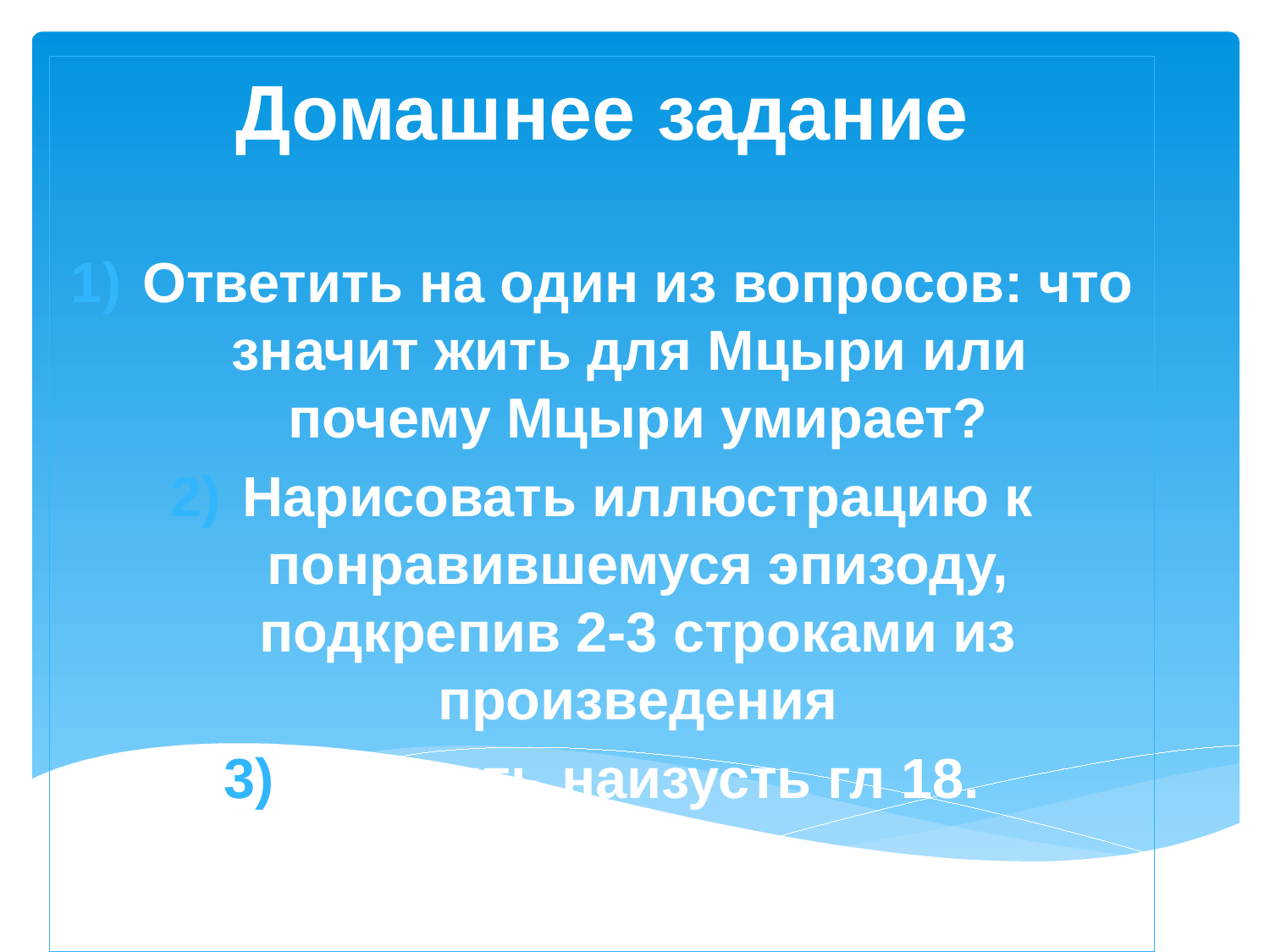

Домашнее задание

Ответить на один из вопросов: что значит жить для Мцыри или  почему Мцыри умирает?
Нарисовать иллюстрацию к понравившемуся эпизоду, подкрепив 2-3 строками из произведения
Выучить наизусть гл 18.